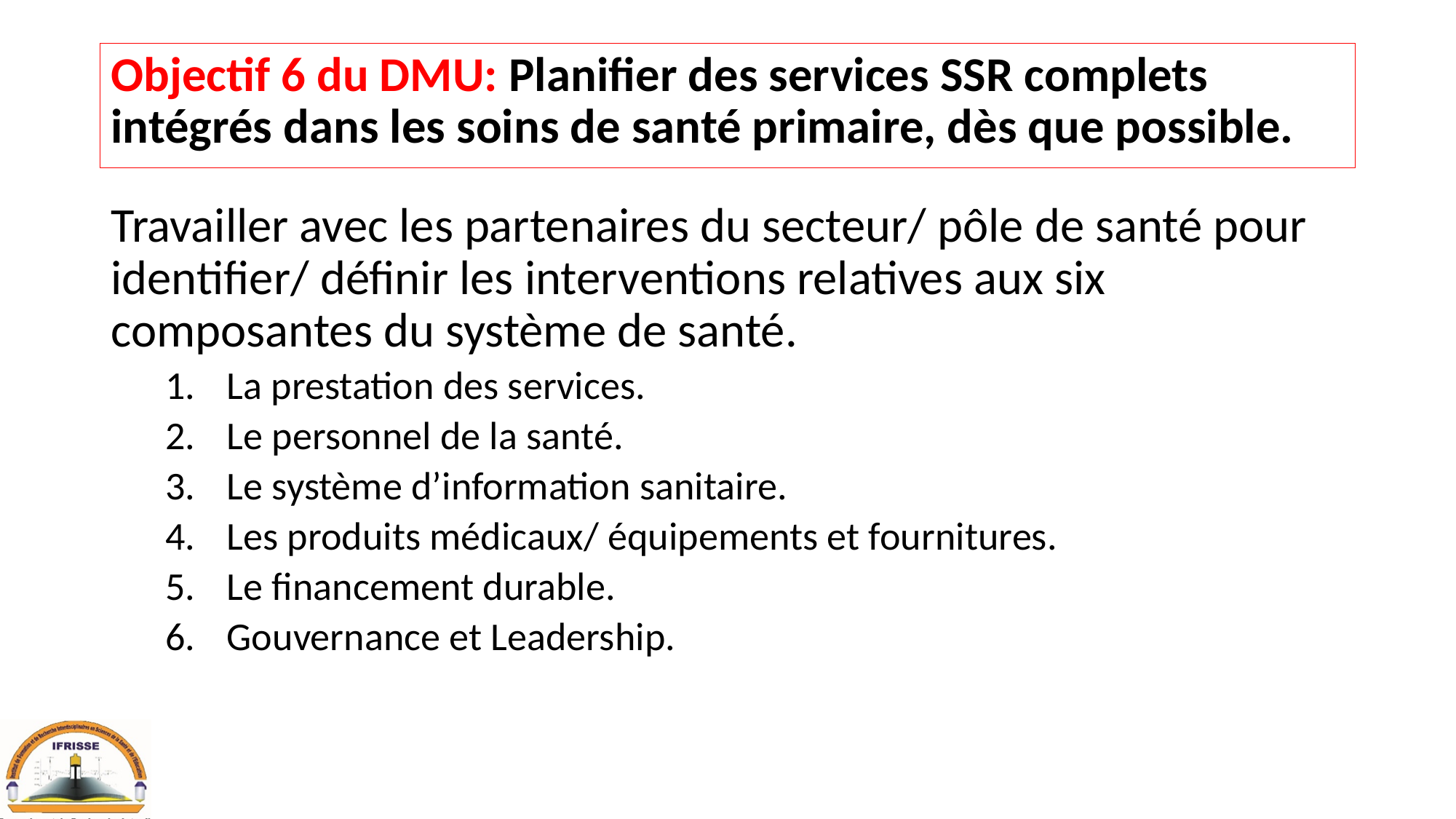

# Objectif 6 du DMU: Planifier des services SSR complets intégrés dans les soins de santé primaire, dès que possible.
Travailler avec les partenaires du secteur/ pôle de santé pour identifier/ définir les interventions relatives aux six composantes du système de santé.
La prestation des services.
Le personnel de la santé.
Le système d’information sanitaire.
Les produits médicaux/ équipements et fournitures.
Le financement durable.
Gouvernance et Leadership.